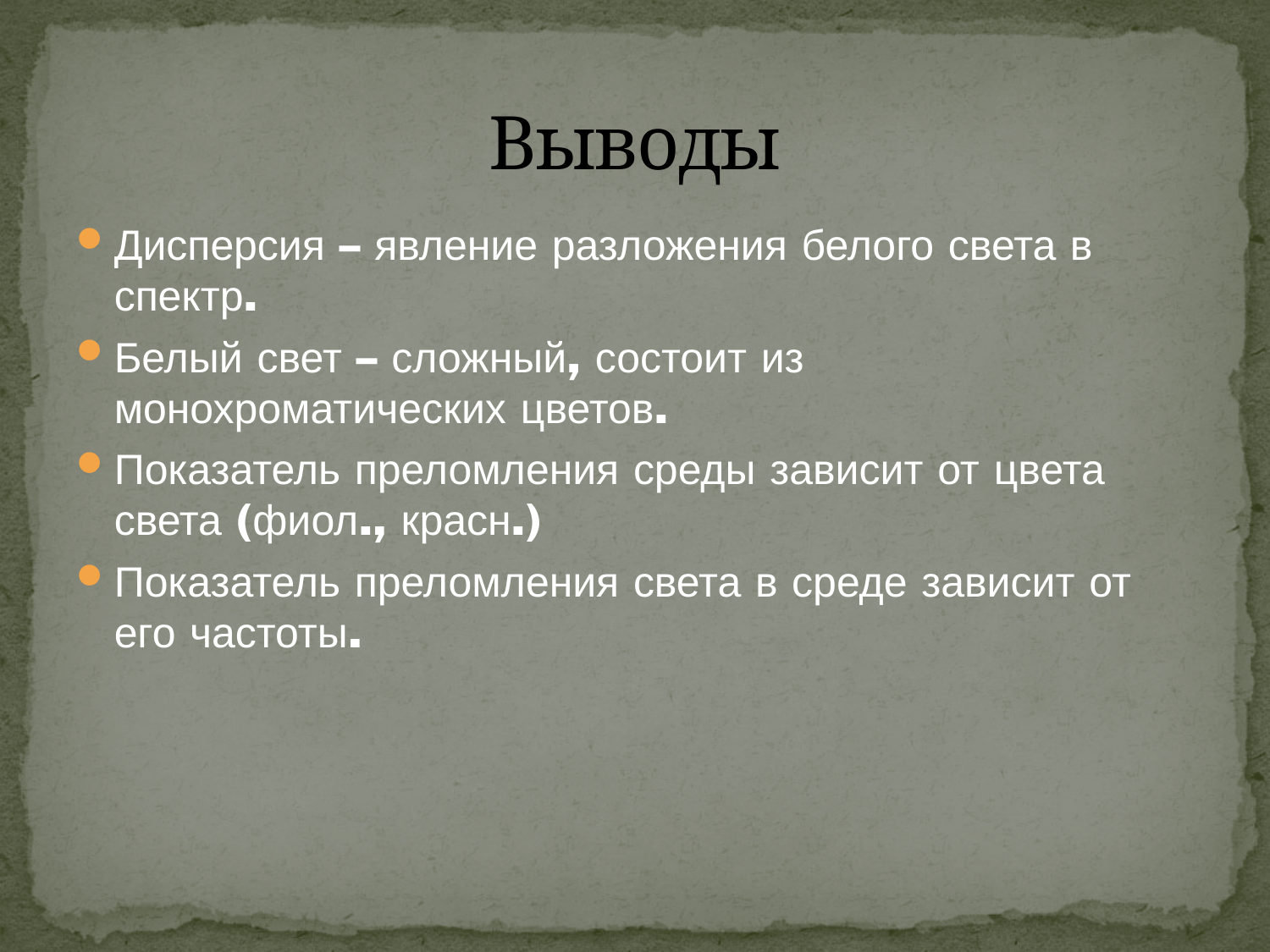

# Выводы
Дисперсия – явление разложения белого света в спектр.
Белый свет – сложный, состоит из монохроматических цветов.
Показатель преломления среды зависит от цвета света (фиол., красн.)
Показатель преломления света в среде зависит от его частоты.